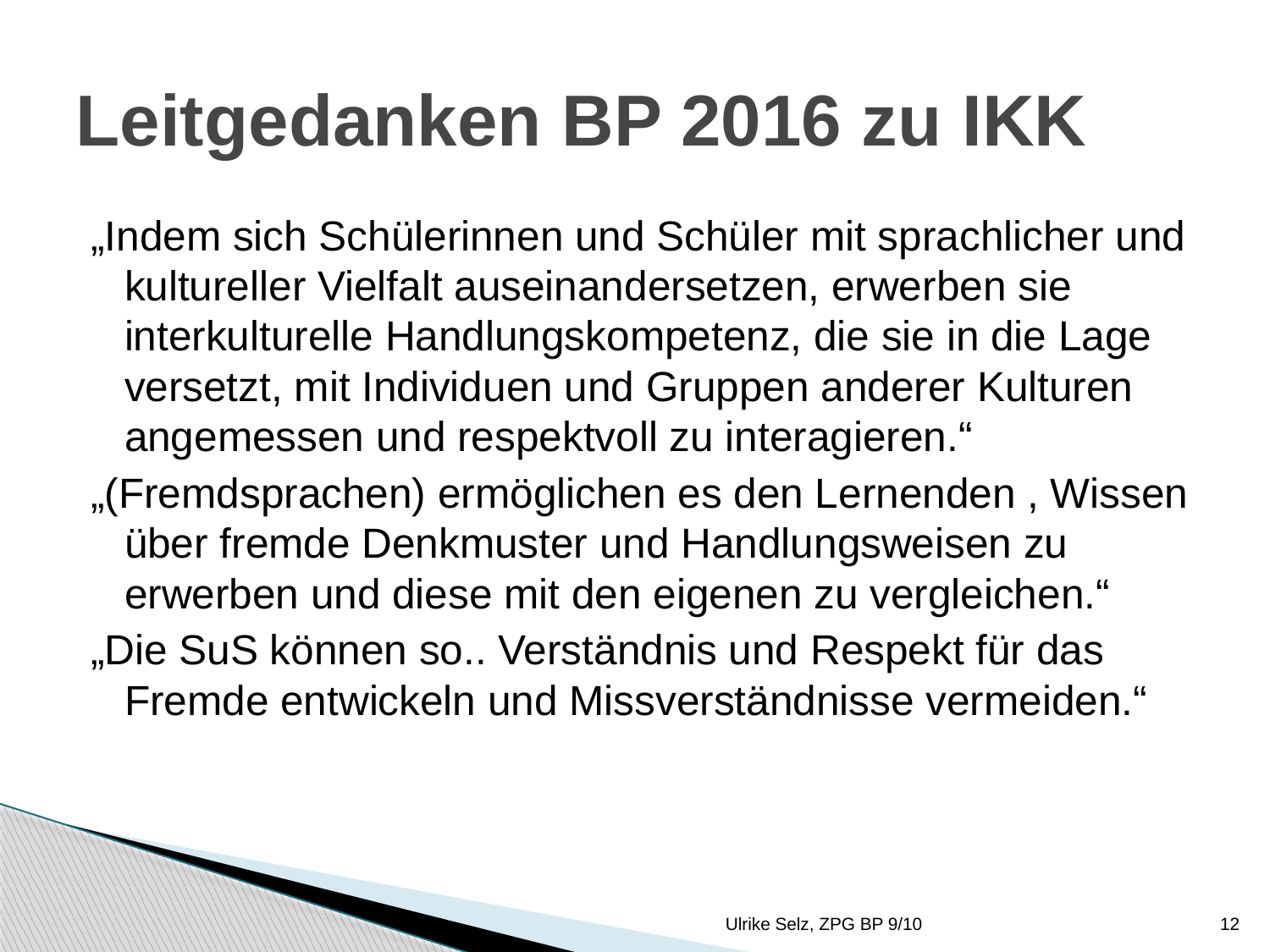

# Leitgedanken BP 2016 zu IKK

„Indem sich Schülerinnen und Schüler mit sprachlicher und kultureller Vielfalt auseinandersetzen, erwerben sie interkulturelle Handlungskompetenz, die sie in die Lage versetzt, mit Individuen und Gruppen anderer Kulturen angemessen und respektvoll zu interagieren.“
„(Fremdsprachen) ermöglichen es den Lernenden , Wissen über fremde Denkmuster und Handlungsweisen zu erwerben und diese mit den eigenen zu vergleichen.“
„Die SuS können so.. Verständnis und Respekt für das Fremde entwickeln und Missverständnisse vermeiden.“

Ulrike Selz, ZPG BP 9/10
12